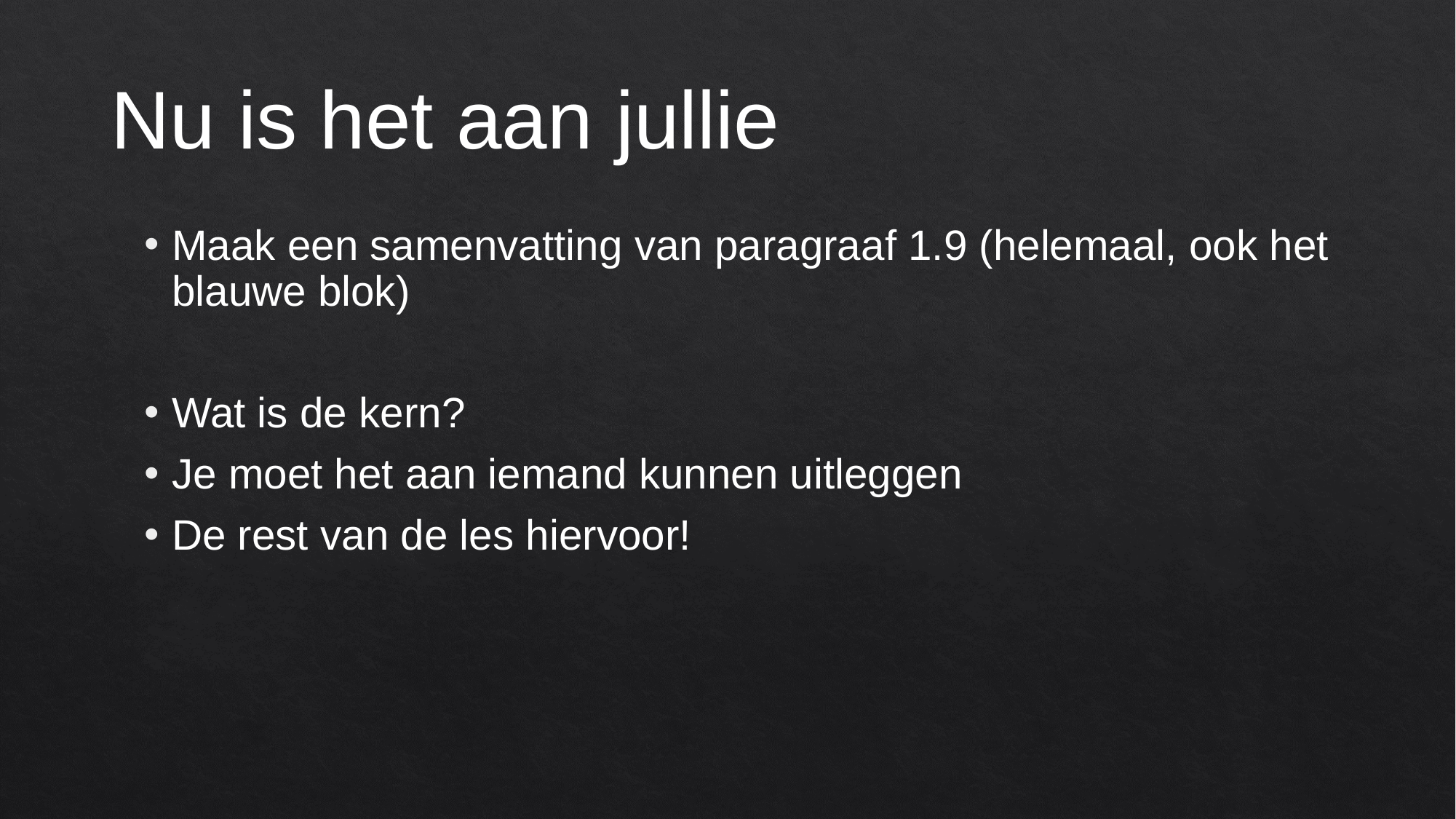

# Nu is het aan jullie
Maak een samenvatting van paragraaf 1.9 (helemaal, ook het blauwe blok)

Wat is de kern?
Je moet het aan iemand kunnen uitleggen
De rest van de les hiervoor!